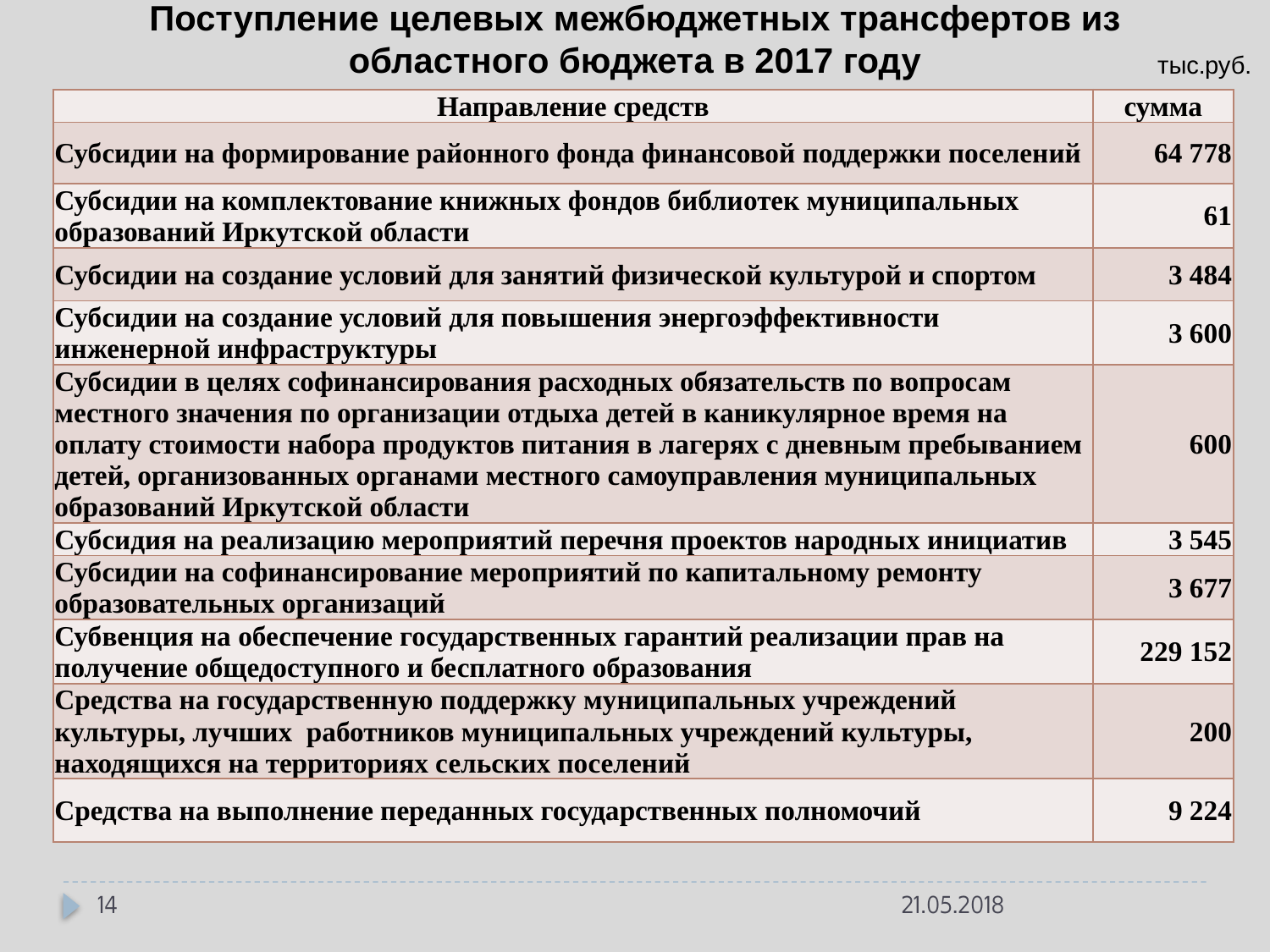

# Поступление целевых межбюджетных трансфертов из областного бюджета в 2017 году
тыс.руб.
| Направление средств | сумма |
| --- | --- |
| Субсидии на формирование районного фонда финансовой поддержки поселений | 64 778 |
| Субсидии на комплектование книжных фондов библиотек муниципальных образований Иркутской области | 61 |
| Субсидии на создание условий для занятий физической культурой и спортом | 3 484 |
| Субсидии на создание условий для повышения энергоэффективности инженерной инфраструктуры | 3 600 |
| Субсидии в целях софинансирования расходных обязательств по вопросам местного значения по организации отдыха детей в каникулярное время на оплату стоимости набора продуктов питания в лагерях с дневным пребыванием детей, организованных органами местного самоуправления муниципальных образований Иркутской области | 600 |
| Субсидия на реализацию мероприятий перечня проектов народных инициатив | 3 545 |
| Субсидии на софинансирование мероприятий по капитальному ремонту образовательных организаций | 3 677 |
| Субвенция на обеспечение государственных гарантий реализации прав на получение общедоступного и бесплатного образования | 229 152 |
| Средства на государственную поддержку муниципальных учреждений культуры, лучших работников муниципальных учреждений культуры, находящихся на территориях сельских поселений | 200 |
| Средства на выполнение переданных государственных полномочий | 9 224 |
14
21.05.2018